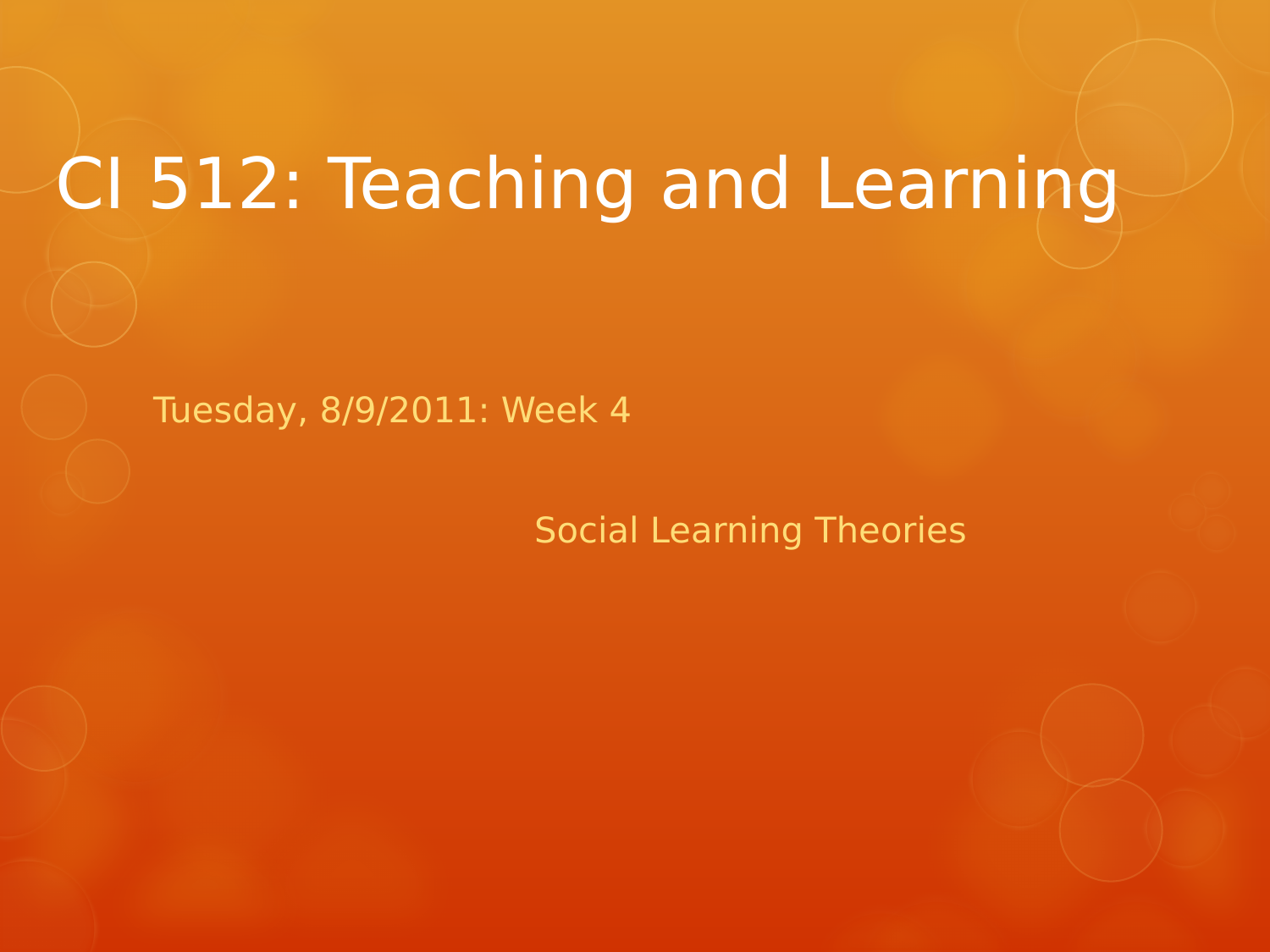

CI 512: Teaching and Learning
Tuesday, 8/9/2011: Week 4

			Social Learning Theories